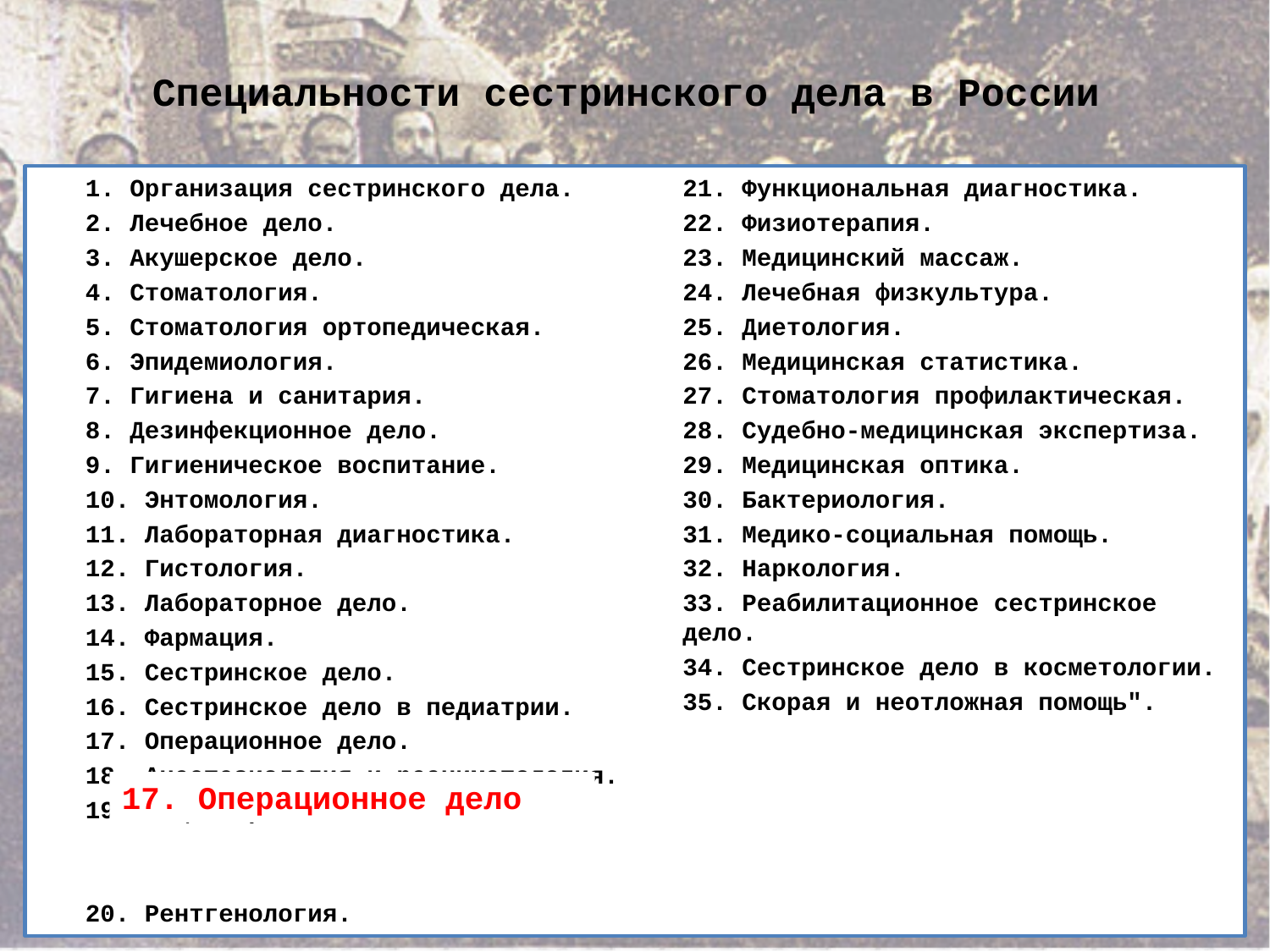

# Специальности сестринского дела в России
1. Организация сестринского дела.
2. Лечебное дело.
3. Акушерское дело.
4. Стоматология.
5. Стоматология ортопедическая.
6. Эпидемиология.
7. Гигиена и санитария.
8. Дезинфекционное дело.
9. Гигиеническое воспитание.
10. Энтомология.
11. Лабораторная диагностика.
12. Гистология.
13. Лабораторное дело.
14. Фармация.
15. Сестринское дело.
16. Сестринское дело в педиатрии.
17. Операционное дело.
18. Анестезиология и реаниматология.
19. Общая практика.

20. Рентгенология.
21. Функциональная диагностика.
22. Физиотерапия.
23. Медицинский массаж.
24. Лечебная физкультура.
25. Диетология.
26. Медицинская статистика.
27. Стоматология профилактическая.
28. Судебно-медицинская экспертиза.
29. Медицинская оптика.
30. Бактериология.
31. Медико-социальная помощь.
32. Наркология.
33. Реабилитационное сестринское дело.
34. Сестринское дело в косметологии.
35. Скорая и неотложная помощь".

17. Операционное дело